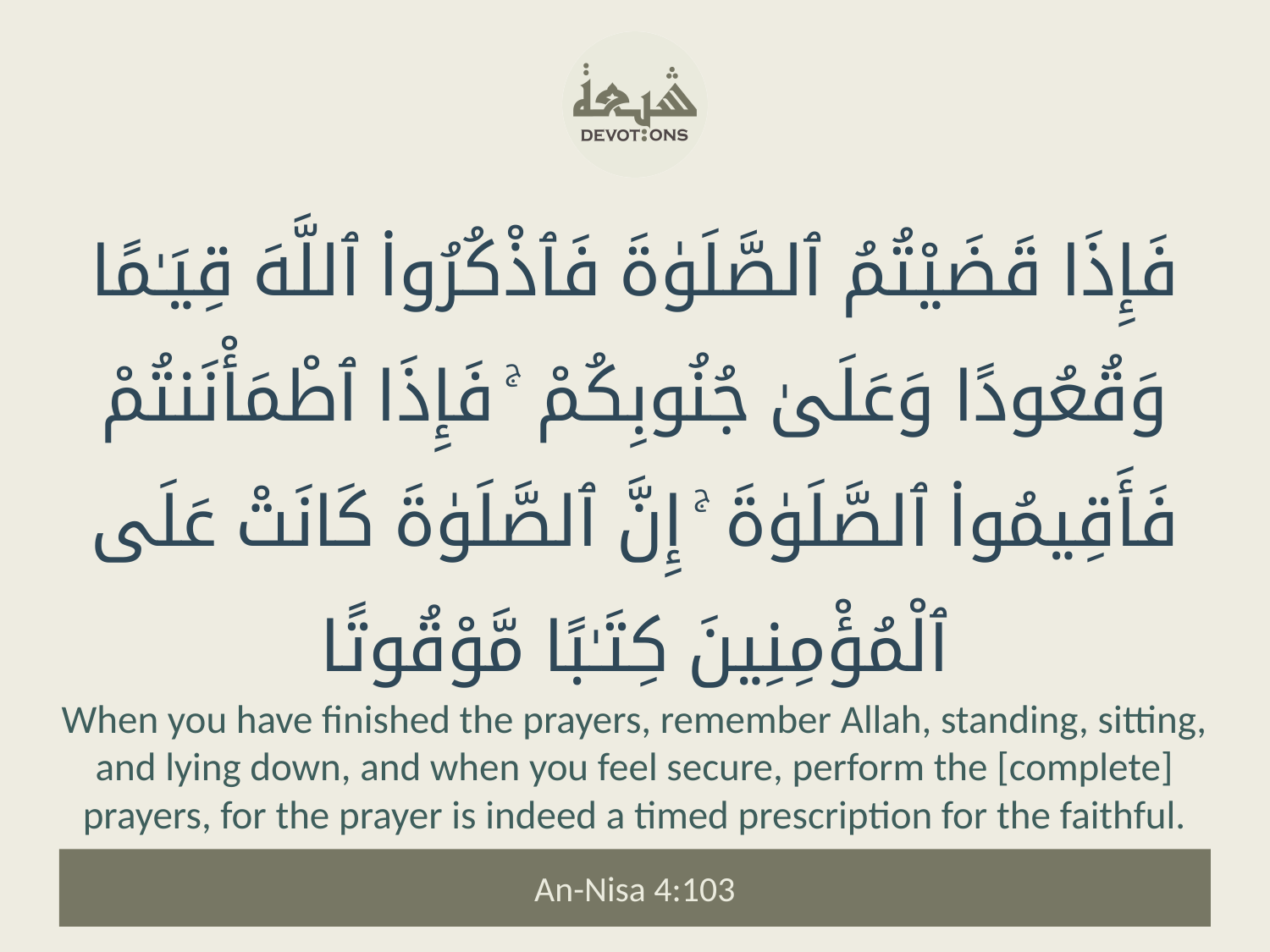

فَإِذَا قَضَيْتُمُ ٱلصَّلَوٰةَ فَٱذْكُرُوا۟ ٱللَّهَ قِيَـٰمًا وَقُعُودًا وَعَلَىٰ جُنُوبِكُمْ ۚ فَإِذَا ٱطْمَأْنَنتُمْ فَأَقِيمُوا۟ ٱلصَّلَوٰةَ ۚ إِنَّ ٱلصَّلَوٰةَ كَانَتْ عَلَى ٱلْمُؤْمِنِينَ كِتَـٰبًا مَّوْقُوتًا
When you have finished the prayers, remember Allah, standing, sitting, and lying down, and when you feel secure, perform the [complete] prayers, for the prayer is indeed a timed prescription for the faithful.
An-Nisa 4:103